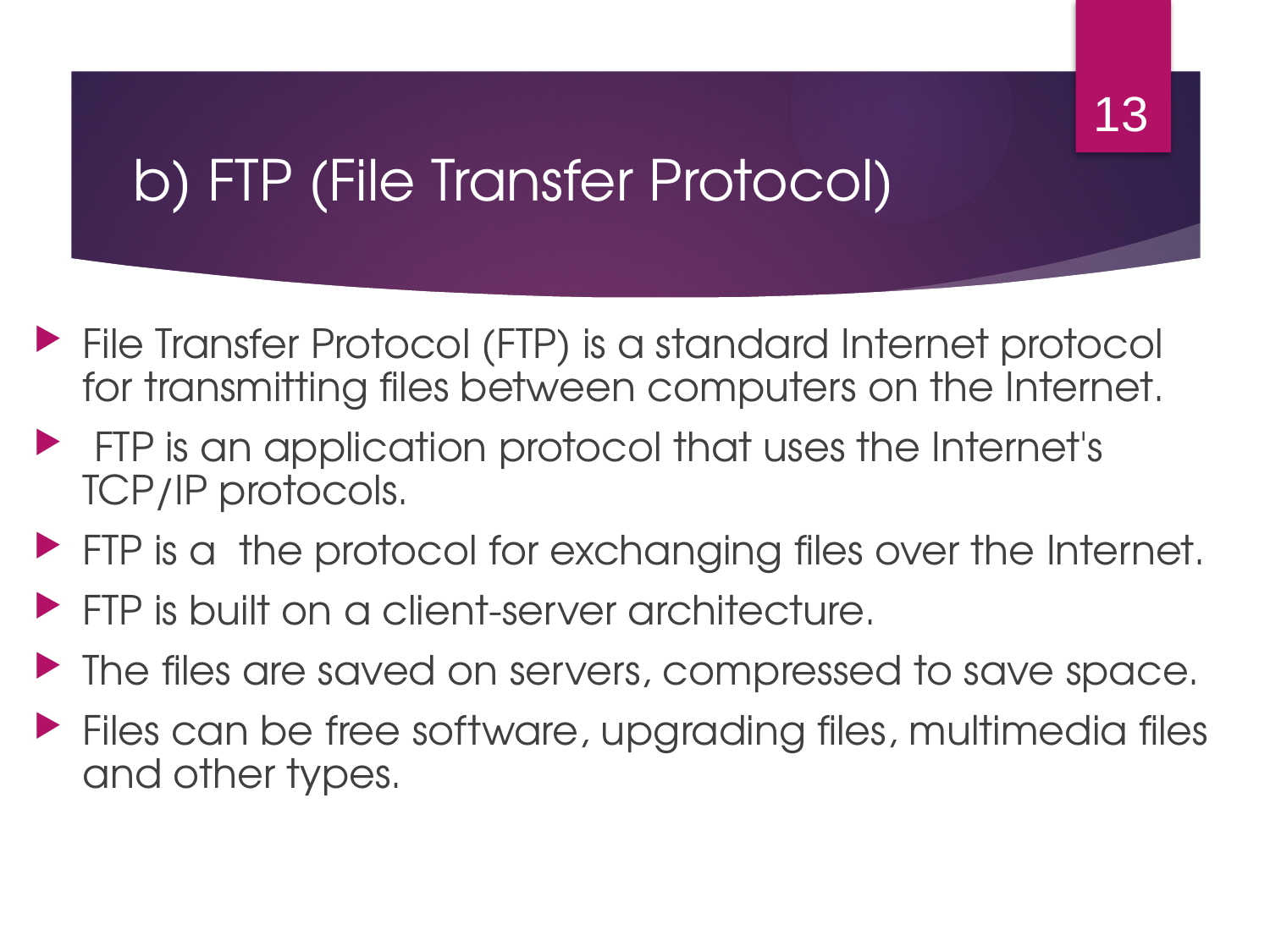

13
# b) FTP (File Transfer Protocol)
File Transfer Protocol (FTP) is a standard Internet protocol for transmitting files between computers on the Internet.
 FTP is an application protocol that uses the Internet's TCP/IP protocols.
FTP is a  the protocol for exchanging files over the Internet.
FTP is built on a client-server architecture.
The files are saved on servers, compressed to save space.
Files can be free software, upgrading files, multimedia files and other types.